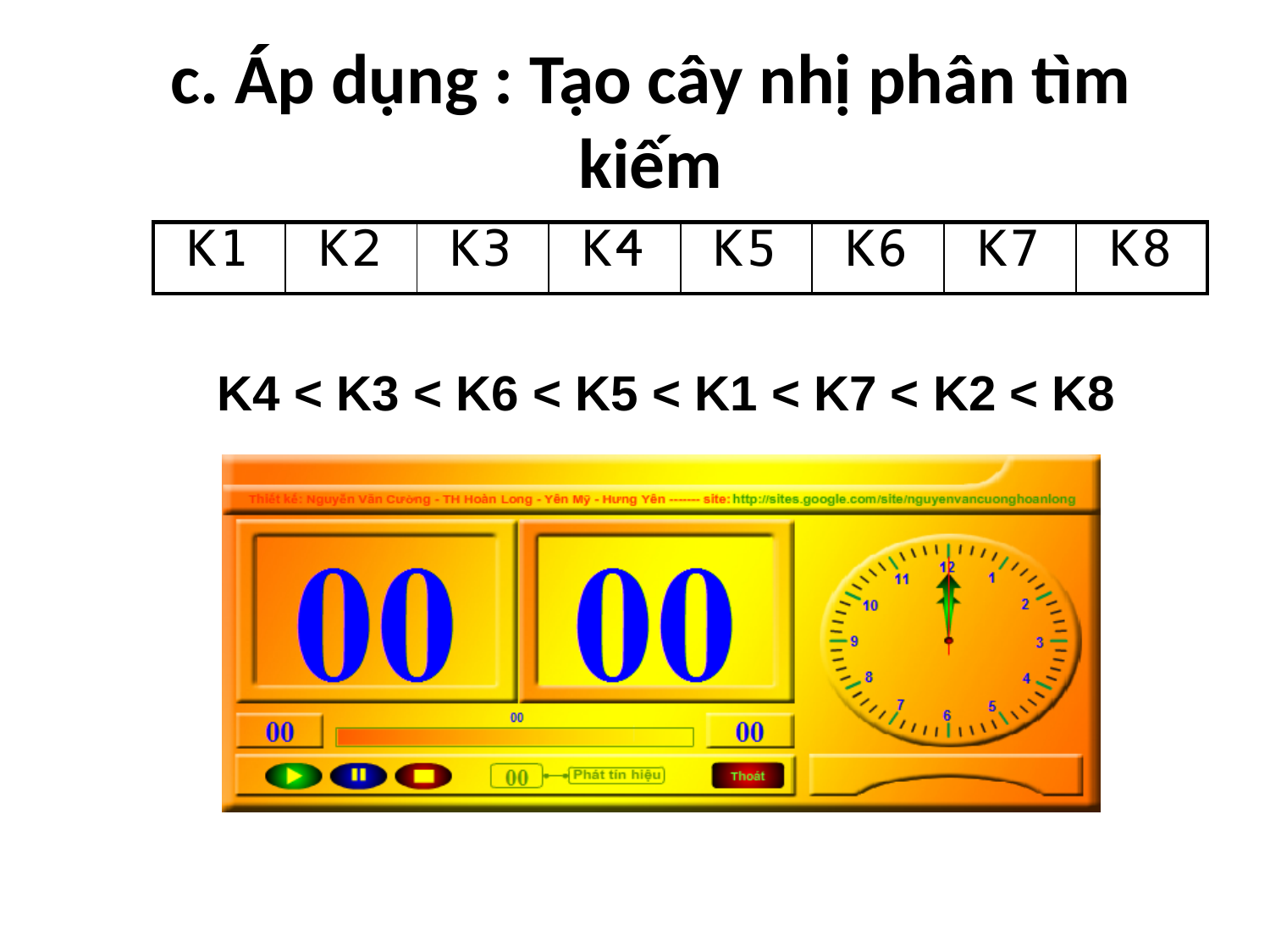

c. Áp dụng : Tạo cây nhị phân tìm kiếm
| K1 | K2 | K3 | K4 | K5 | K6 | K7 | K8 |
| --- | --- | --- | --- | --- | --- | --- | --- |
K4 < K3 < K6 < K5 < K1 < K7 < K2 < K8